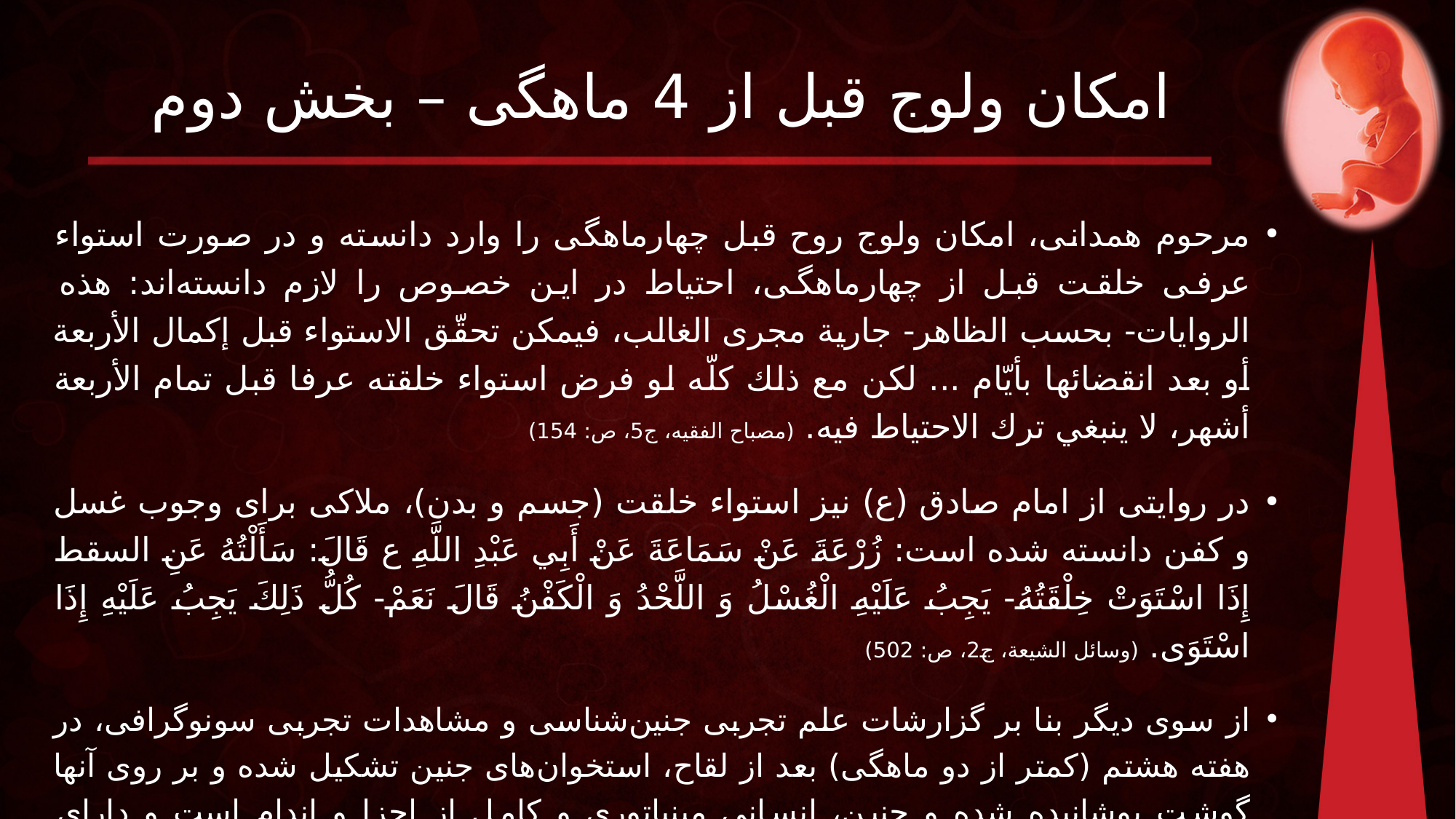

# امکان ولوج قبل از 4 ماهگی – بخش دوم
مرحوم همدانی، امکان ولوج روح قبل چهارماهگی را وارد دانسته و در صورت استواء عرفی خلقت قبل از چهارماهگی، احتیاط در این خصوص را لازم دانسته‌اند: هذه الروايات- بحسب الظاهر- جارية مجرى الغالب، فيمكن تحقّق الاستواء قبل إكمال الأربعة أو بعد انقضائها بأيّام ... لكن مع ذلك كلّه لو فرض استواء خلقته عرفا قبل تمام الأربعة أشهر، لا ينبغي ترك الاحتياط فيه. (مصباح الفقيه، ج‌5، ص: 154‌)
در روایتی از امام صادق (ع) نیز استواء خلقت (جسم و بدن)، ملاکی برای وجوب غسل و کفن دانسته شده است: ‌زُرْعَةَ عَنْ سَمَاعَةَ عَنْ أَبِي عَبْدِ اللَّهِ ع قَالَ: سَأَلْتُهُ عَنِ السقط إِذَا اسْتَوَتْ خِلْقَتُهُ- يَجِبُ عَلَيْهِ الْغُسْلُ وَ اللَّحْدُ وَ الْكَفْنُ قَالَ نَعَمْ- كُلُّ ذَلِكَ يَجِبُ عَلَيْهِ إِذَا اسْتَوَى. (وسائل الشيعة، ج‌2، ص: 502)
از سوی دیگر بنا بر گزارشات علم تجربی جنین‌شناسی و مشاهدات تجربی سونوگرافی، در هفته هشتم (کمتر از دو ماهگی) بعد از لقاح، استخوان‌های جنین تشکیل شده و بر روی آنها گوشت پوشانیده شده و جنین، انسانی مینیاتوری و کامل از اجزا و اندام است و دارای حرکات ارادی و اختیاری می‌باشد هرچند ضربه‌های وارد شده وی به دیواره رحم، آن قدر قدرت ندارد که قابل لمس باشد.